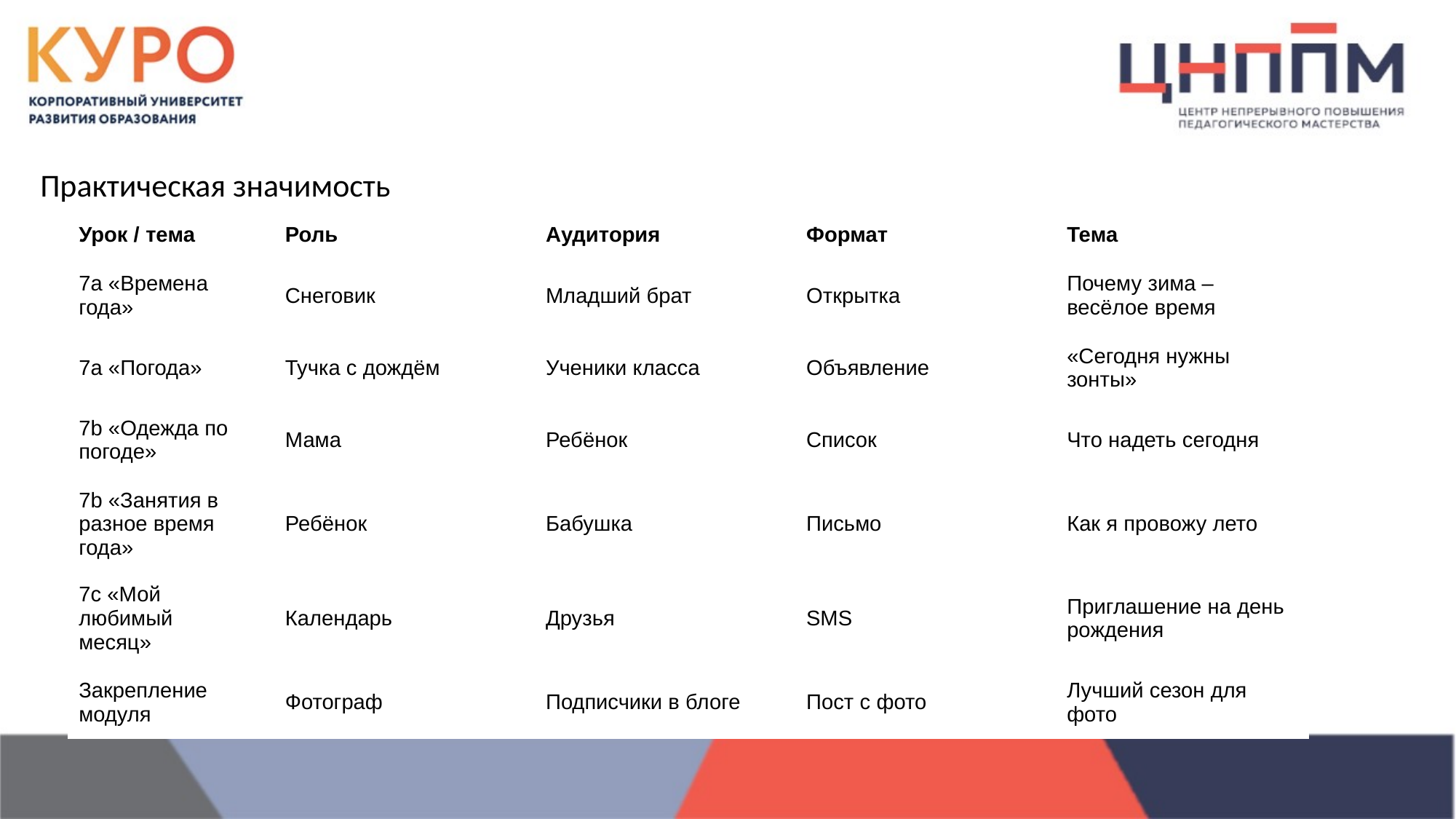

Практическая значимость

| Урок / тема | Роль | Аудитория | Формат | Тема |
| --- | --- | --- | --- | --- |
| 7a «Времена года» | Снеговик | Младший брат | Открытка | Почему зима – весёлое время |
| 7a «Погода» | Тучка с дождём | Ученики класса | Объявление | «Сегодня нужны зонты» |
| 7b «Одежда по погоде» | Мама | Ребёнок | Список | Что надеть сегодня |
| 7b «Занятия в разное время года» | Ребёнок | Бабушка | Письмо | Как я провожу лето |
| 7с «Мой любимый месяц» | Календарь | Друзья | SMS | Приглашение на день рождения |
| Закрепление модуля | Фотограф | Подписчики в блоге | Пост с фото | Лучший сезон для фото |